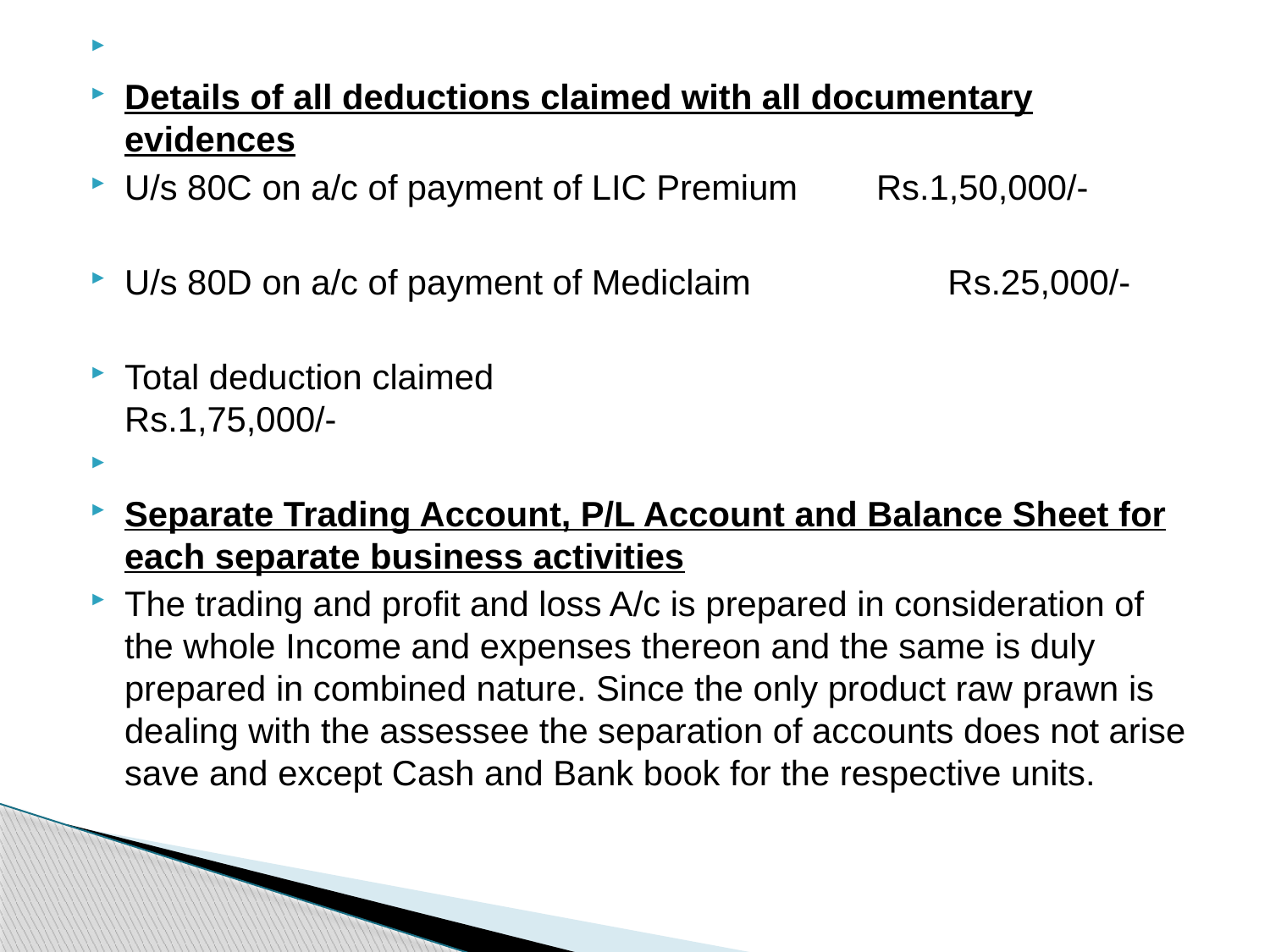

Details of all deductions claimed with all documentary evidences
U/s 80C on a/c of payment of LIC Premium		Rs.1,50,000/-

U/s 80D on a/c of payment of Mediclaim		                 Rs.25,000/-

Total deduction claimed                                                                       Rs.1,75,000/-

Separate Trading Account, P/L Account and Balance Sheet for each separate business activities
The trading and profit and loss A/c is prepared in consideration of the whole Income and expenses thereon and the same is duly prepared in combined nature. Since the only product raw prawn is dealing with the assessee the separation of accounts does not arise save and except Cash and Bank book for the respective units.